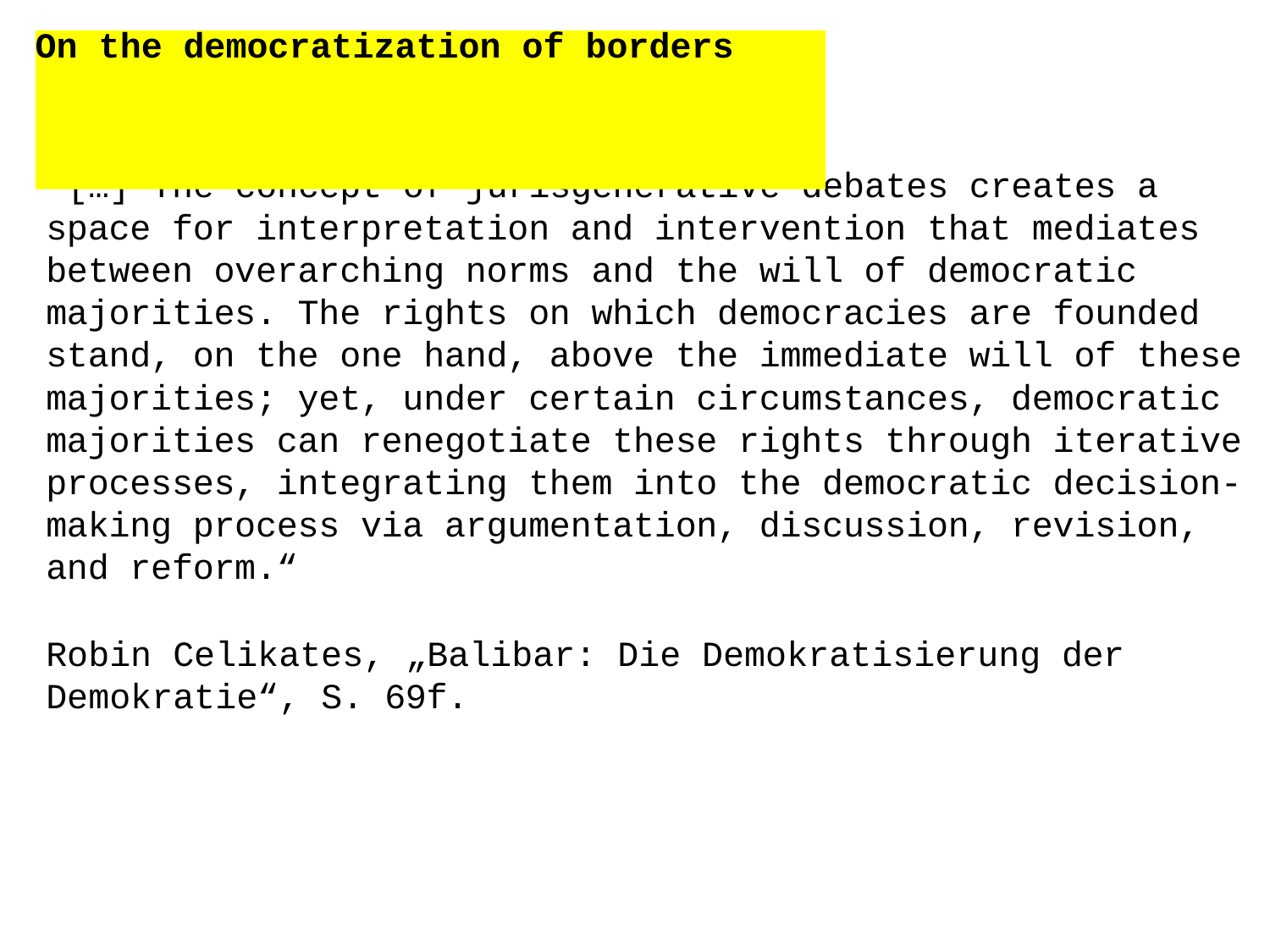

# On the democratization of borders
“[…] The concept of jurisgenerative debates creates a space for interpretation and intervention that mediates between overarching norms and the will of democratic majorities. The rights on which democracies are founded stand, on the one hand, above the immediate will of these majorities; yet, under certain circumstances, democratic majorities can renegotiate these rights through iterative processes, integrating them into the democratic decision-making process via argumentation, discussion, revision, and reform.“

Robin Celikates, „Balibar: Die Demokratisierung der Demokratie“, S. 69f.